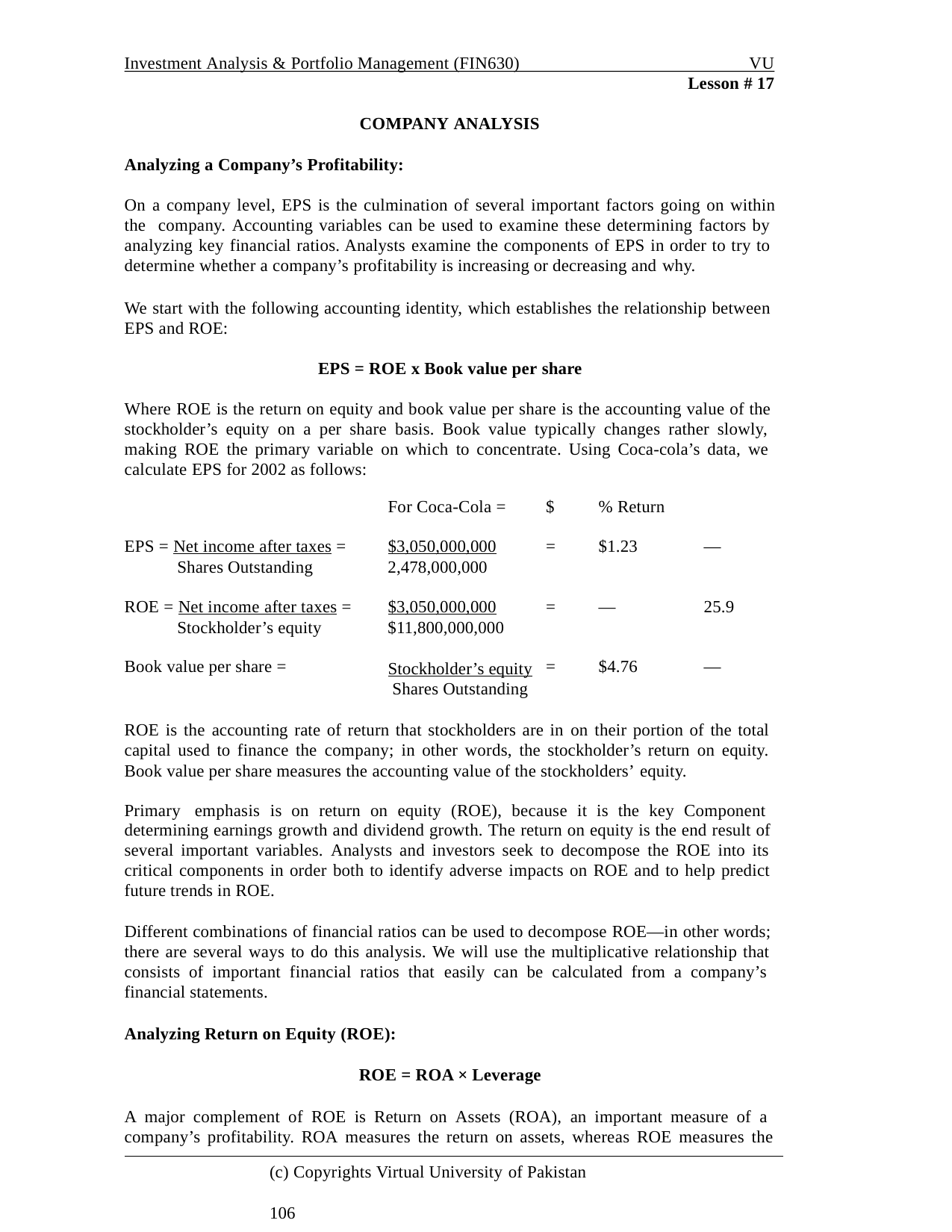

Investment Analysis & Portfolio Management (FIN630)
VU
Lesson # 17

COMPANY ANALYSIS

Analyzing a Company’s Profitability:

On a company level, EPS is the culmination of several important factors going on within the  company. Accounting variables can be used to examine these determining factors by  analyzing key financial ratios. Analysts examine the components of EPS in order to try to  determine whether a company’s profitability is increasing or decreasing and why.

We start with the following accounting identity, which establishes the relationship between  EPS and ROE:

EPS = ROE x Book value per share

Where ROE is the return on equity and book value per share is the accounting value of the  stockholder’s equity on a per share basis. Book value typically changes rather slowly,  making ROE the primary variable on which to concentrate. Using Coca-cola’s data, we  calculate EPS for 2002 as follows:
|  | For Coca-Cola = | $ | % Return |  |
| --- | --- | --- | --- | --- |
| EPS = Net income after taxes = | $3,050,000,000 | = | $1.23 | — |
| Shares Outstanding | 2,478,000,000 |  |  |  |
| ROE = Net income after taxes = | $3,050,000,000 | = | — | 25.9 |
| Stockholder’s equity | $11,800,000,000 |  |  |  |
| Book value per share = | Stockholder’s equity Shares Outstanding | = | $4.76 | — |
ROE is the accounting rate of return that stockholders are in on their portion of the total  capital used to finance the company; in other words, the stockholder’s return on equity.  Book value per share measures the accounting value of the stockholders’ equity.

Primary emphasis is on return on equity (ROE), because it is the key Component  determining earnings growth and dividend growth. The return on equity is the end result of  several important variables. Analysts and investors seek to decompose the ROE into its  critical components in order both to identify adverse impacts on ROE and to help predict  future trends in ROE.

Different combinations of financial ratios can be used to decompose ROE—in other words;  there are several ways to do this analysis. We will use the multiplicative relationship that  consists of important financial ratios that easily can be calculated from a company’s  financial statements.

Analyzing Return on Equity (ROE):

ROE = ROA × Leverage

A major complement of ROE is Return on Assets (ROA), an important measure of a  company’s profitability. ROA measures the return on assets, whereas ROE measures the
(c) Copyrights Virtual University of Pakistan	106